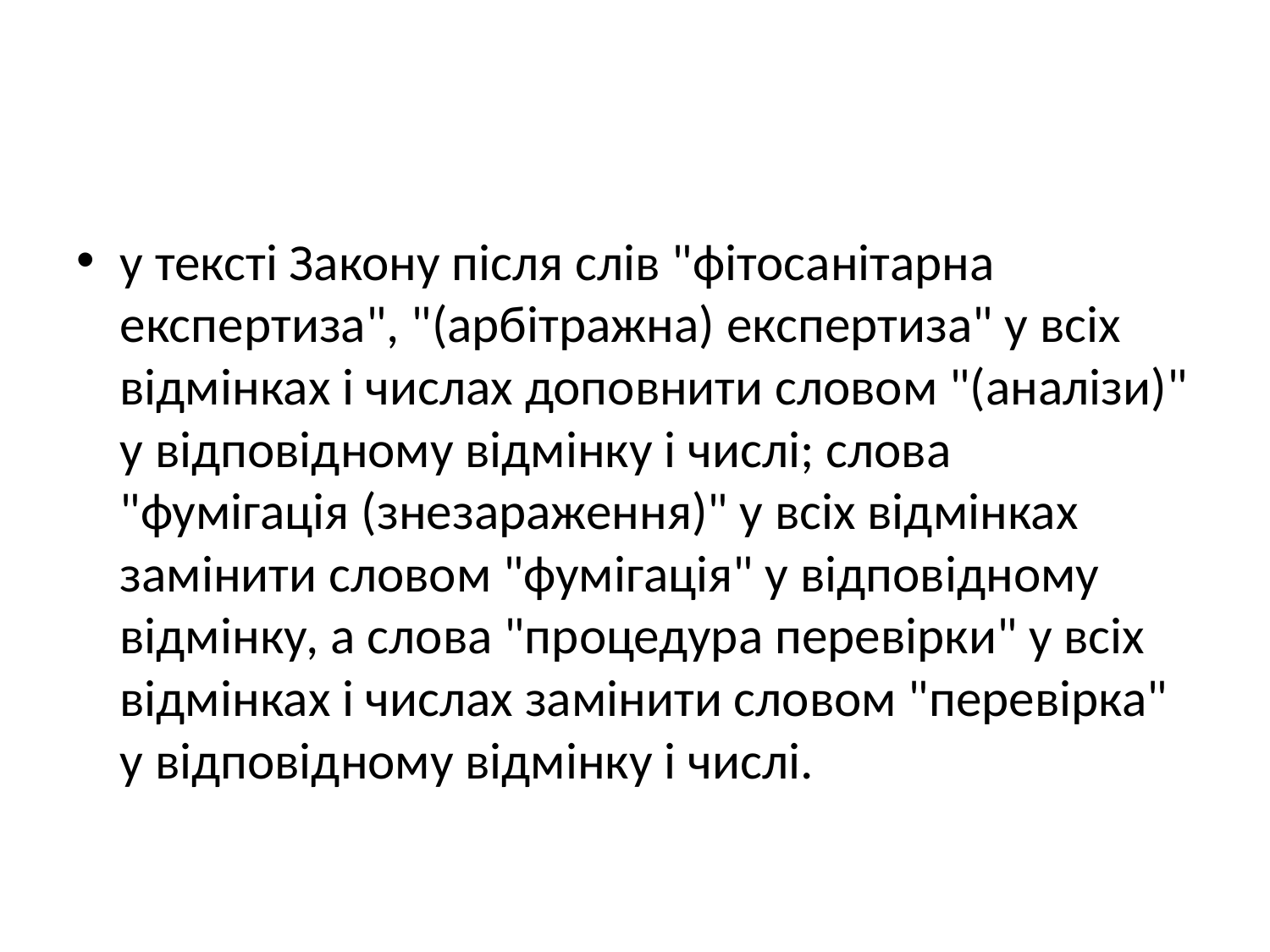

#
у тексті Закону після слів "фітосанітарна експертиза", "(арбітражна) експертиза" у всіх відмінках і числах доповнити словом "(аналізи)" у відповідному відмінку і числі; слова "фумігація (знезараження)" у всіх відмінках замінити словом "фумігація" у відповідному відмінку, а слова "процедура перевірки" у всіх відмінках і числах замінити словом "перевірка" у відповідному відмінку і числі.